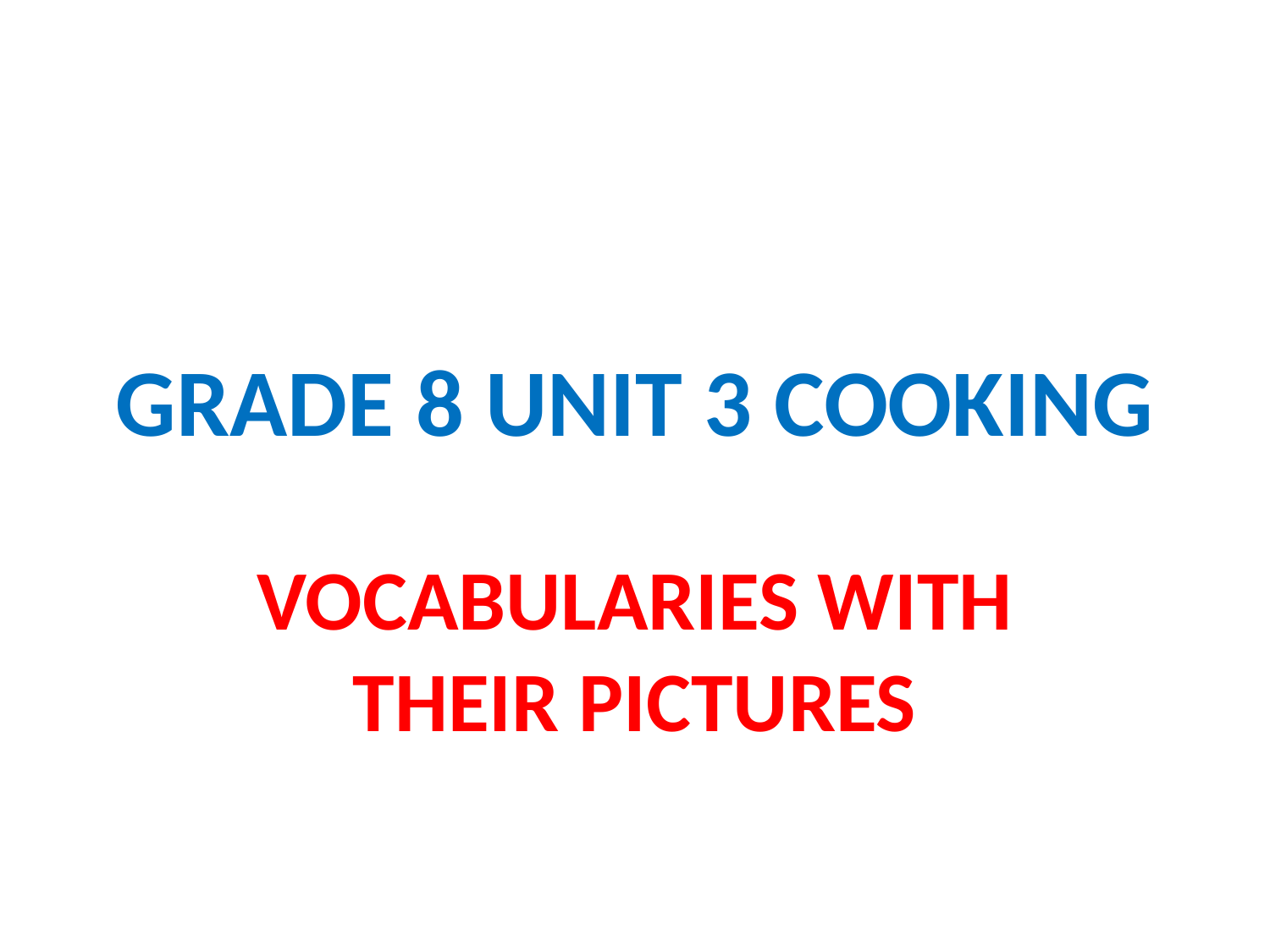

# GRADE 8 UNIT 3 COOKING
VOCABULARIES WITH THEIR PICTURES